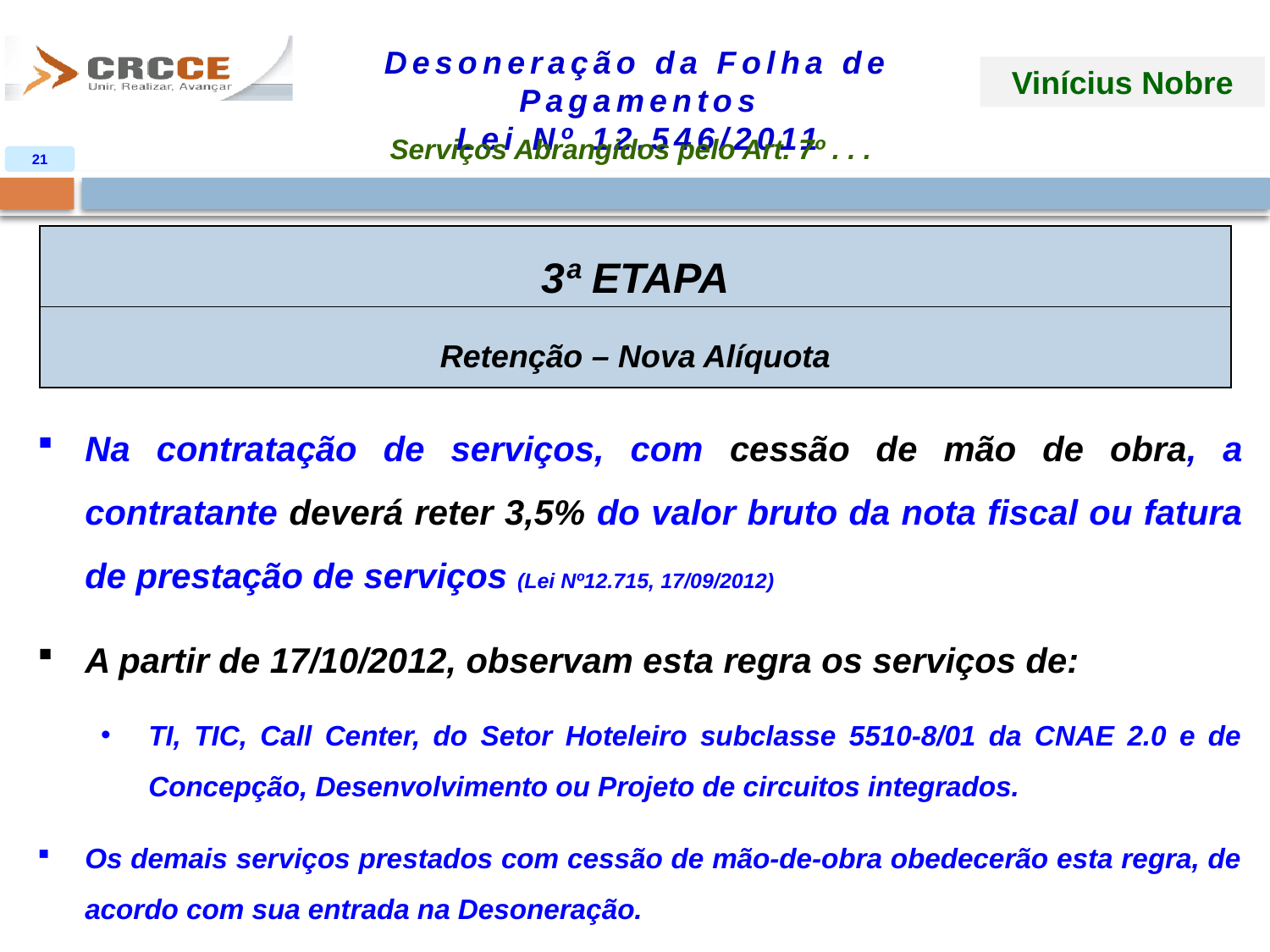

Serviços Abrangidos pelo Art. 7º . . .
21
| 3ª ETAPA |
| --- |
| Retenção – Nova Alíquota |
Na contratação de serviços, com cessão de mão de obra, a contratante deverá reter 3,5% do valor bruto da nota fiscal ou fatura de prestação de serviços (Lei Nº12.715, 17/09/2012)
A partir de 17/10/2012, observam esta regra os serviços de:
TI, TIC, Call Center, do Setor Hoteleiro subclasse 5510-8/01 da CNAE 2.0 e de Concepção, Desenvolvimento ou Projeto de circuitos integrados.
Os demais serviços prestados com cessão de mão-de-obra obedecerão esta regra, de acordo com sua entrada na Desoneração.